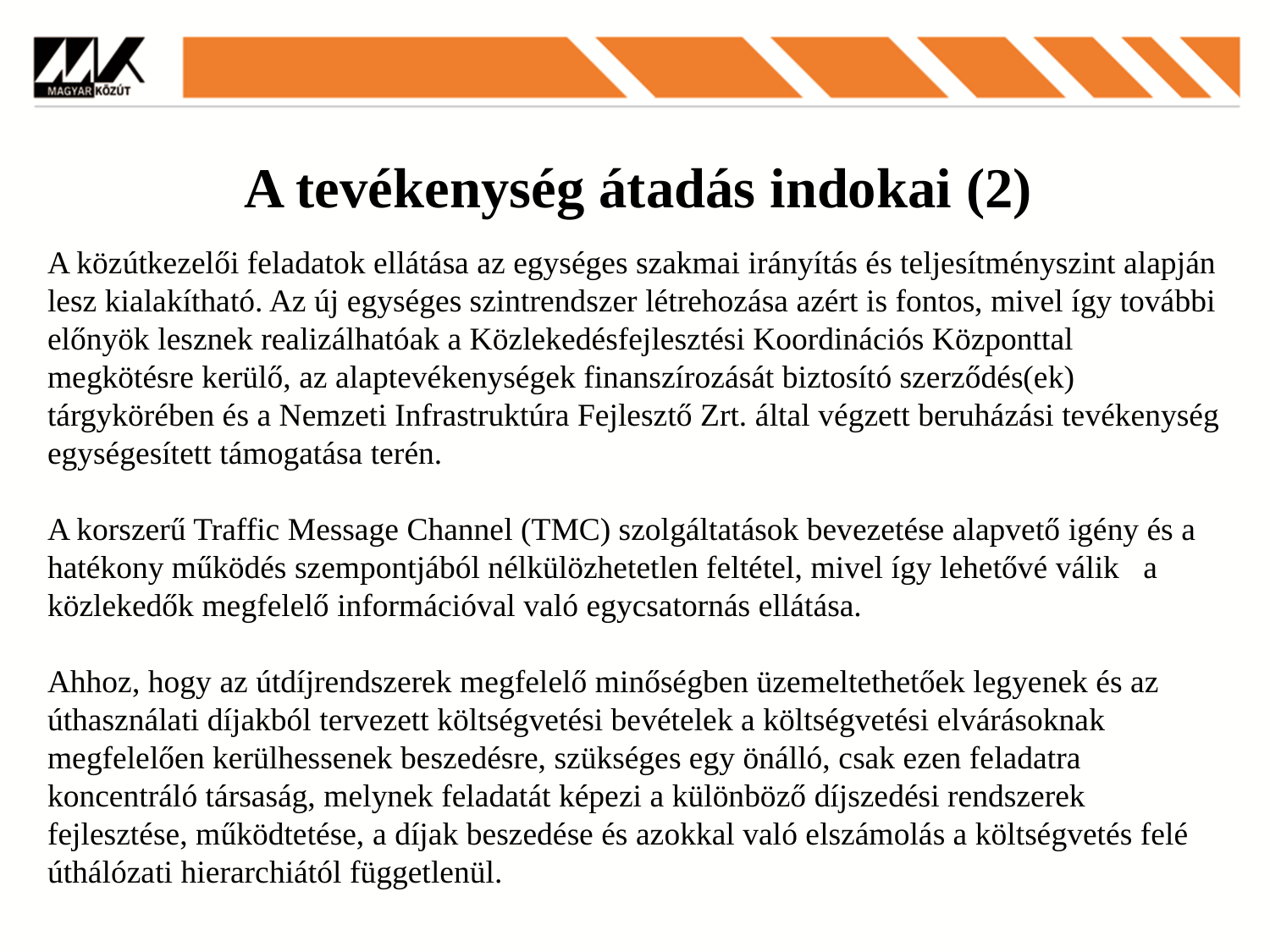

A tevékenység átadás indokai (2)
A közútkezelői feladatok ellátása az egységes szakmai irányítás és teljesítményszint alapján lesz kialakítható. Az új egységes szintrendszer létrehozása azért is fontos, mivel így további előnyök lesznek realizálhatóak a Közlekedésfejlesztési Koordinációs Központtal megkötésre kerülő, az alaptevékenységek finanszírozását biztosító szerződés(ek) tárgykörében és a Nemzeti Infrastruktúra Fejlesztő Zrt. által végzett beruházási tevékenység egységesített támogatása terén.

A korszerű Traffic Message Channel (TMC) szolgáltatások bevezetése alapvető igény és a hatékony működés szempontjából nélkülözhetetlen feltétel, mivel így lehetővé válik   a közlekedők megfelelő információval való egycsatornás ellátása.

Ahhoz, hogy az útdíjrendszerek megfelelő minőségben üzemeltethetőek legyenek és az úthasználati díjakból tervezett költségvetési bevételek a költségvetési elvárásoknak megfelelően kerülhessenek beszedésre, szükséges egy önálló, csak ezen feladatra koncentráló társaság, melynek feladatát képezi a különböző díjszedési rendszerek fejlesztése, működtetése, a díjak beszedése és azokkal való elszámolás a költségvetés felé úthálózati hierarchiától függetlenül.